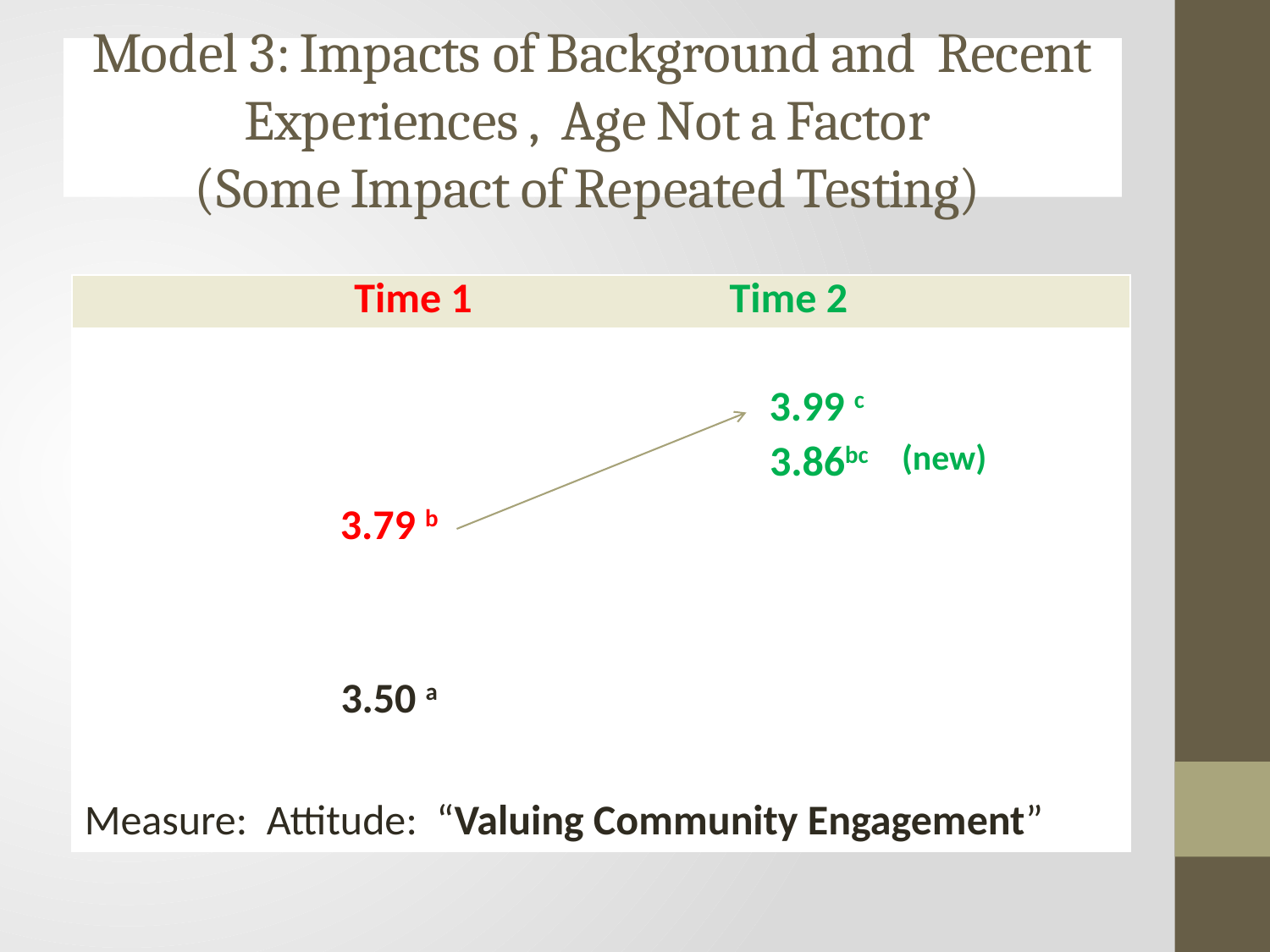

# Model 3: Impacts of Background and  Recent Experiences ,  Age Not a Factor (Some Impact of Repeated Testing)
| Time 1 Time 2 |  |  |  |  |
| --- | --- | --- | --- | --- |
|  |  |  | 3.99 c |  |
|  |  |  | 3.86bc | (new) |
|  | 3.79 b |  |  |  |
|  |  |  |  |  |
|  | 3.50 a |  |  |  |
| Measure: Attitude: “Valuing Community Engagement” |  |  |  |  |